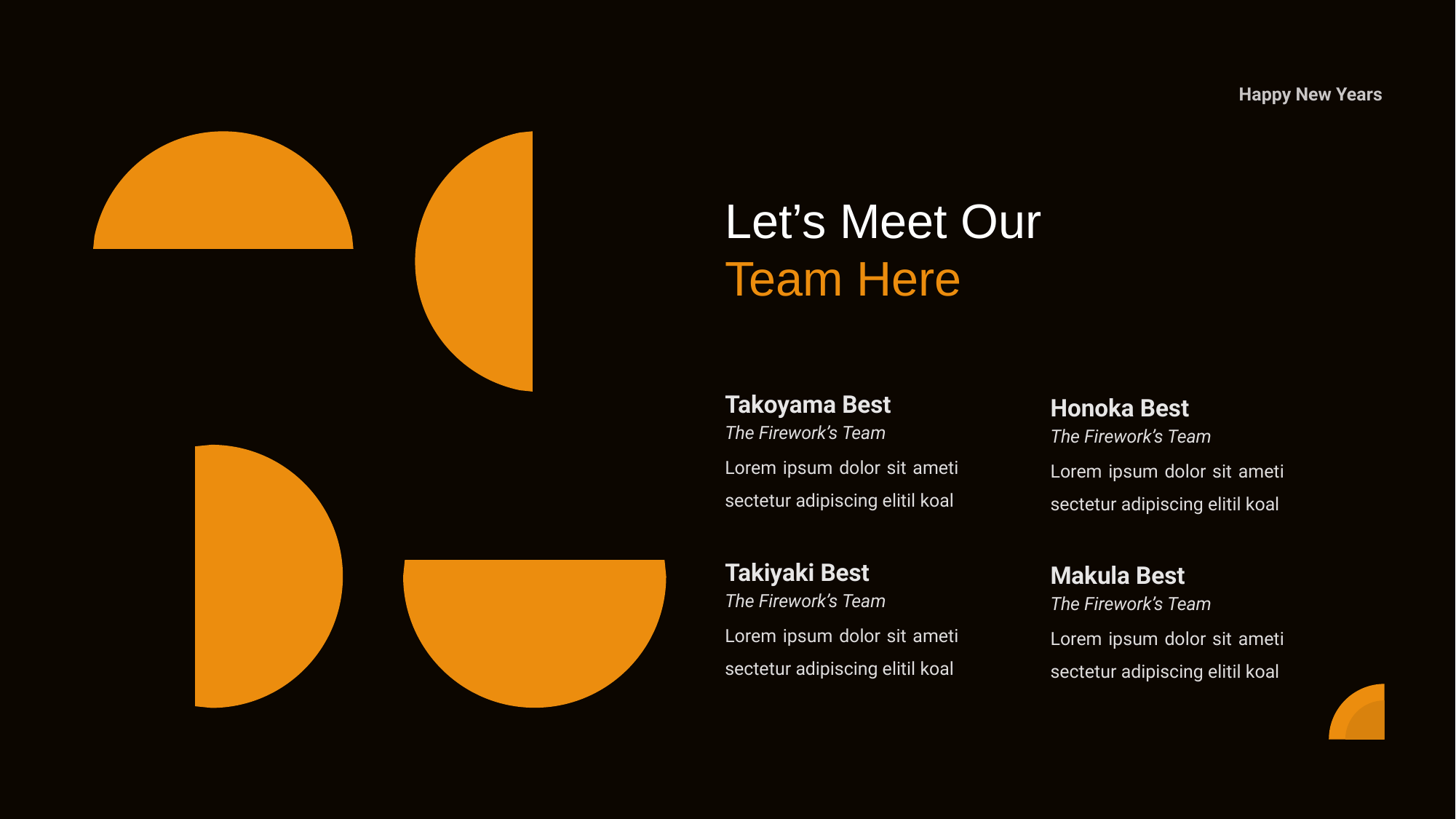

Happy New Years

Let’s Meet Our Team Here
Takoyama Best
Honoka Best
The Firework’s Team
The Firework’s Team
Lorem ipsum dolor sit ameti sectetur adipiscing elitil koal
Lorem ipsum dolor sit ameti sectetur adipiscing elitil koal

Takiyaki Best
Makula Best
The Firework’s Team
The Firework’s Team
Lorem ipsum dolor sit ameti sectetur adipiscing elitil koal
Lorem ipsum dolor sit ameti sectetur adipiscing elitil koal